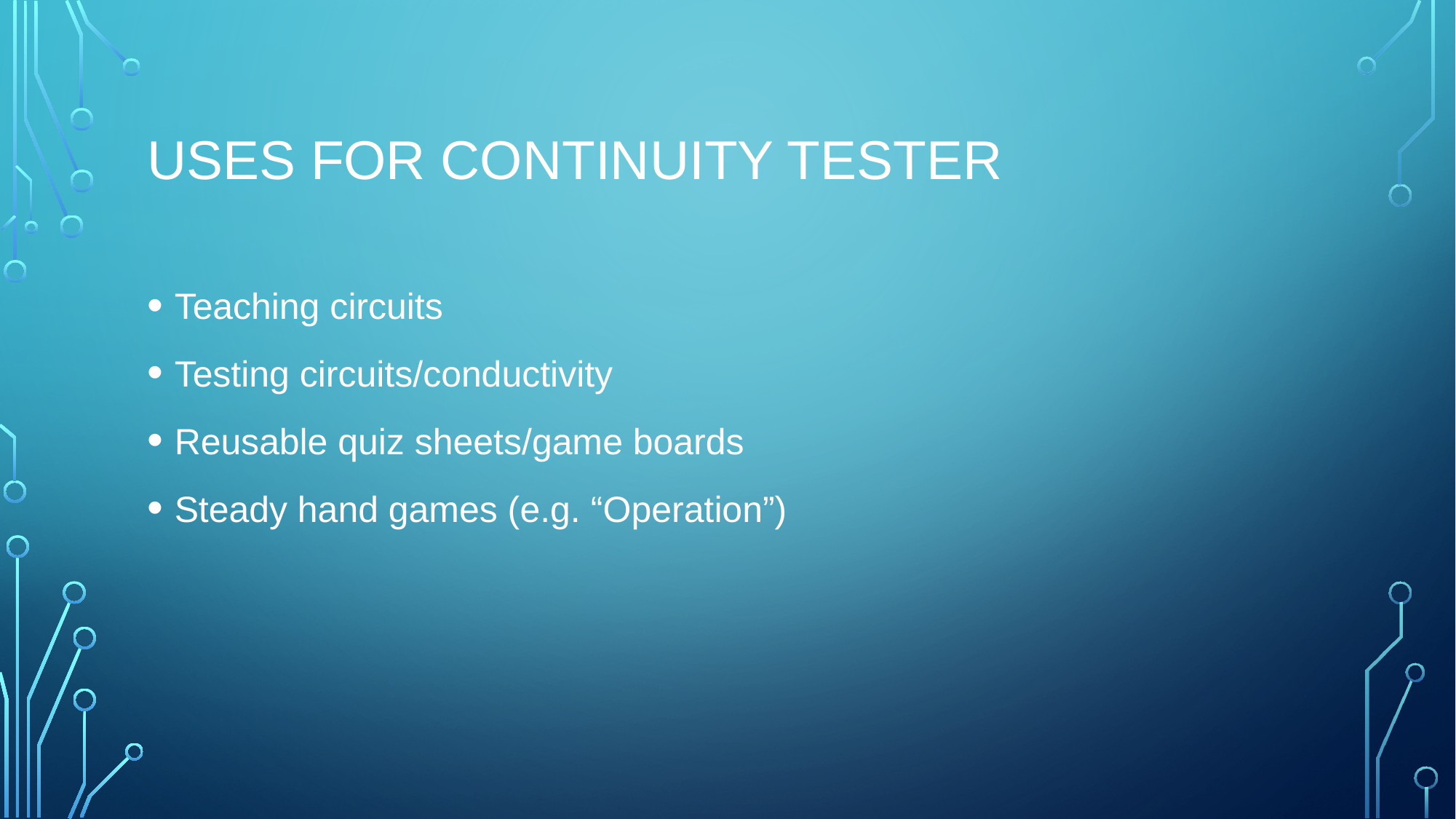

# Uses for continuity tester
Teaching circuits
Testing circuits/conductivity
Reusable quiz sheets/game boards
Steady hand games (e.g. “Operation”)